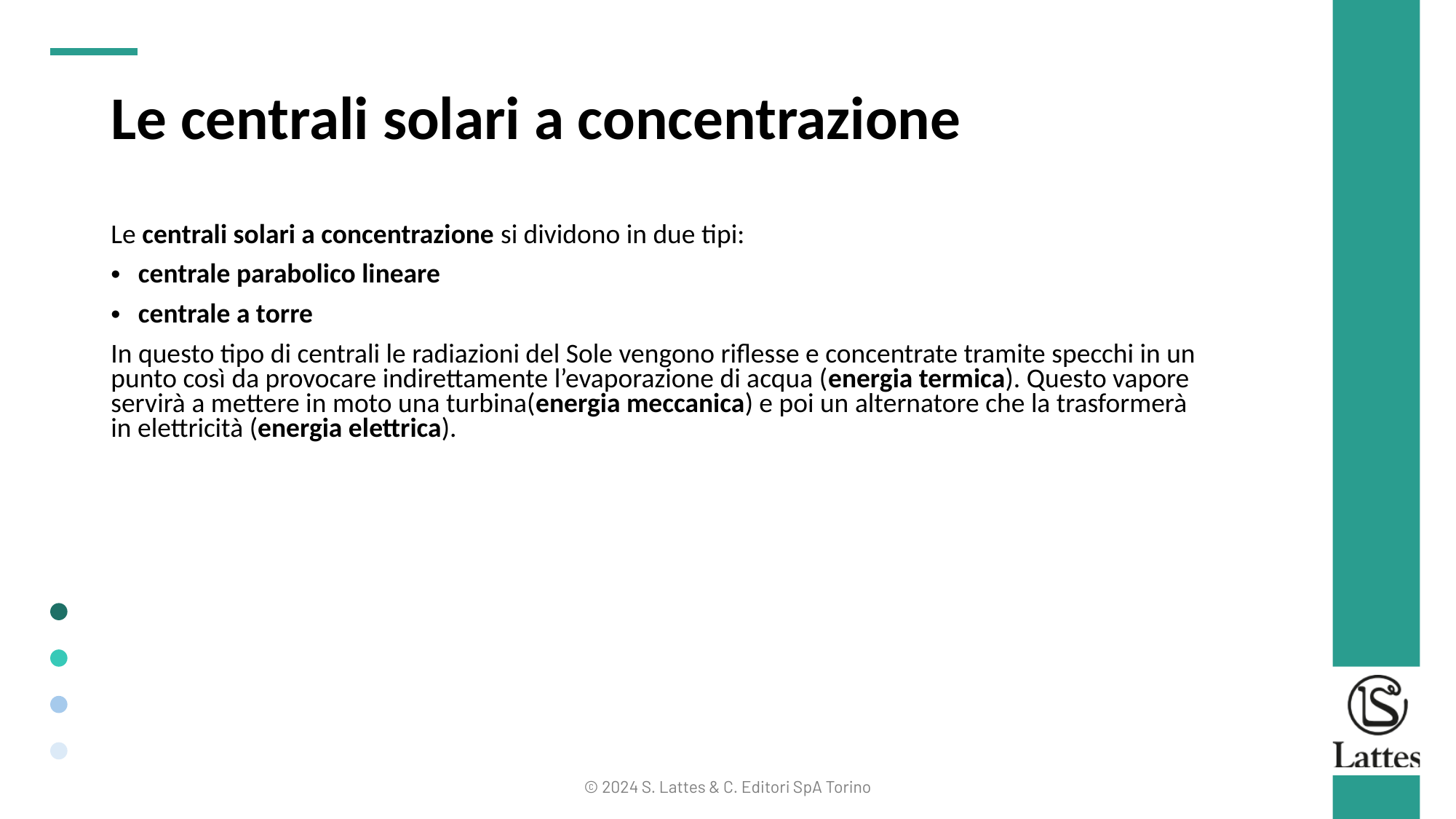

Le centrali solari a concentrazione
Le centrali solari a concentrazione si dividono in due tipi:
centrale parabolico lineare
centrale a torre
In questo tipo di centrali le radiazioni del Sole vengono riflesse e concentrate tramite specchi in un punto così da provocare indirettamente l’evaporazione di acqua (energia termica). Questo vapore servirà a mettere in moto una turbina(energia meccanica) e poi un alternatore che la trasformerà in elettricità (energia elettrica).